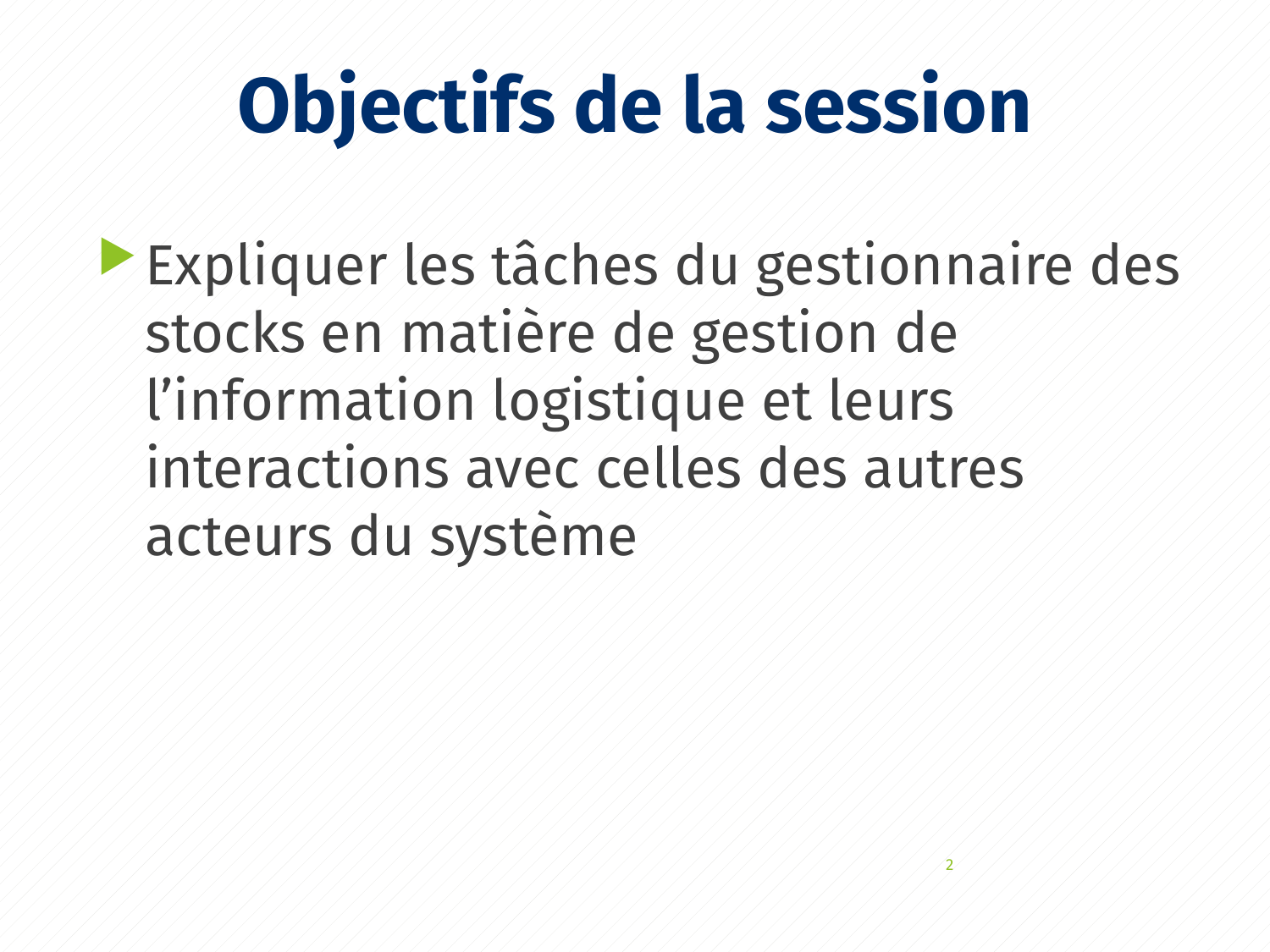

# Objectifs de la session
Expliquer les tâches du gestionnaire des stocks en matière de gestion de l’information logistique et leurs interactions avec celles des autres acteurs du système
2